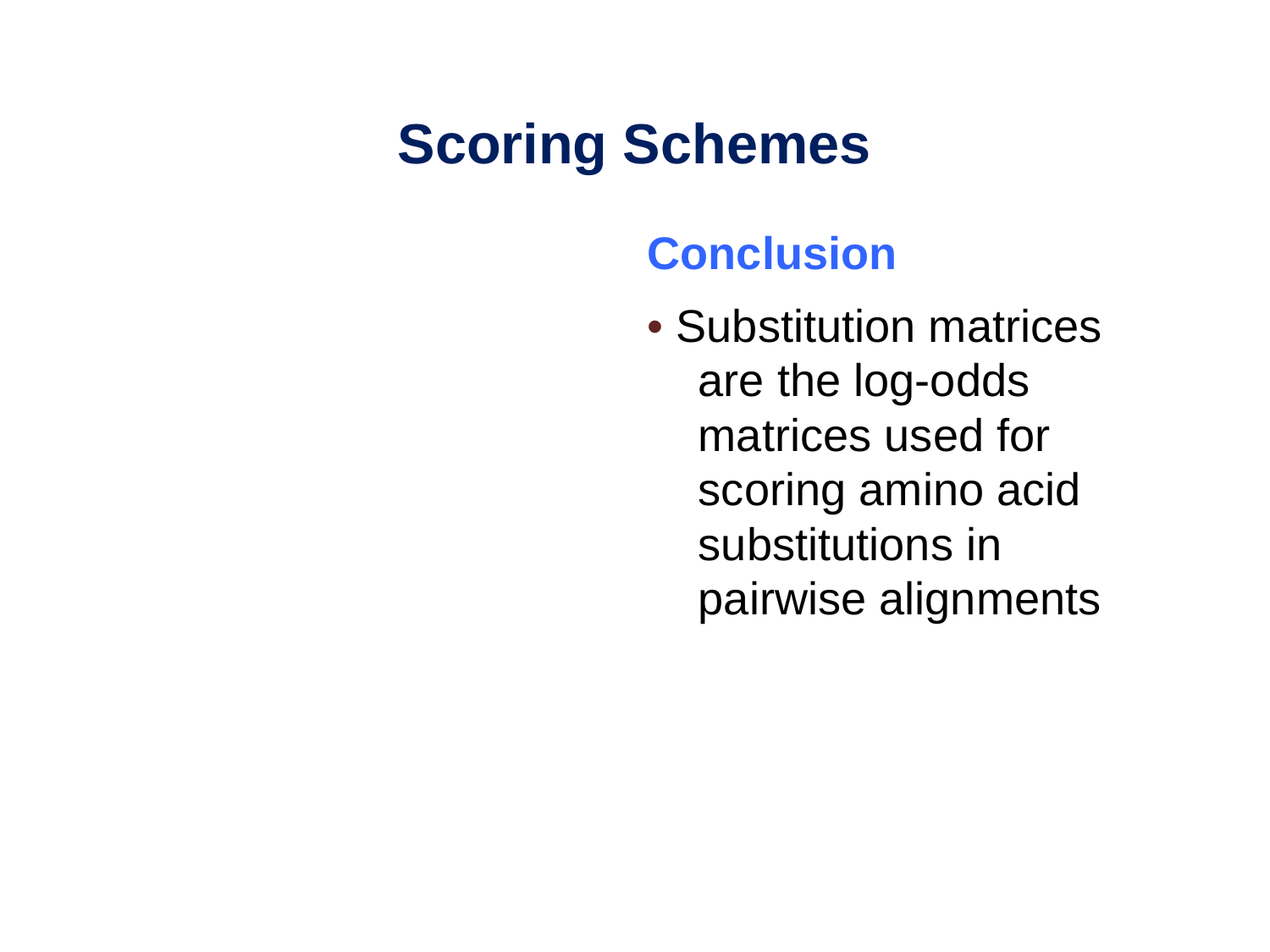

Scoring Schemes
Conclusion
• Substitution matrices are the log-odds matrices used for scoring amino acid substitutions in pairwise alignments